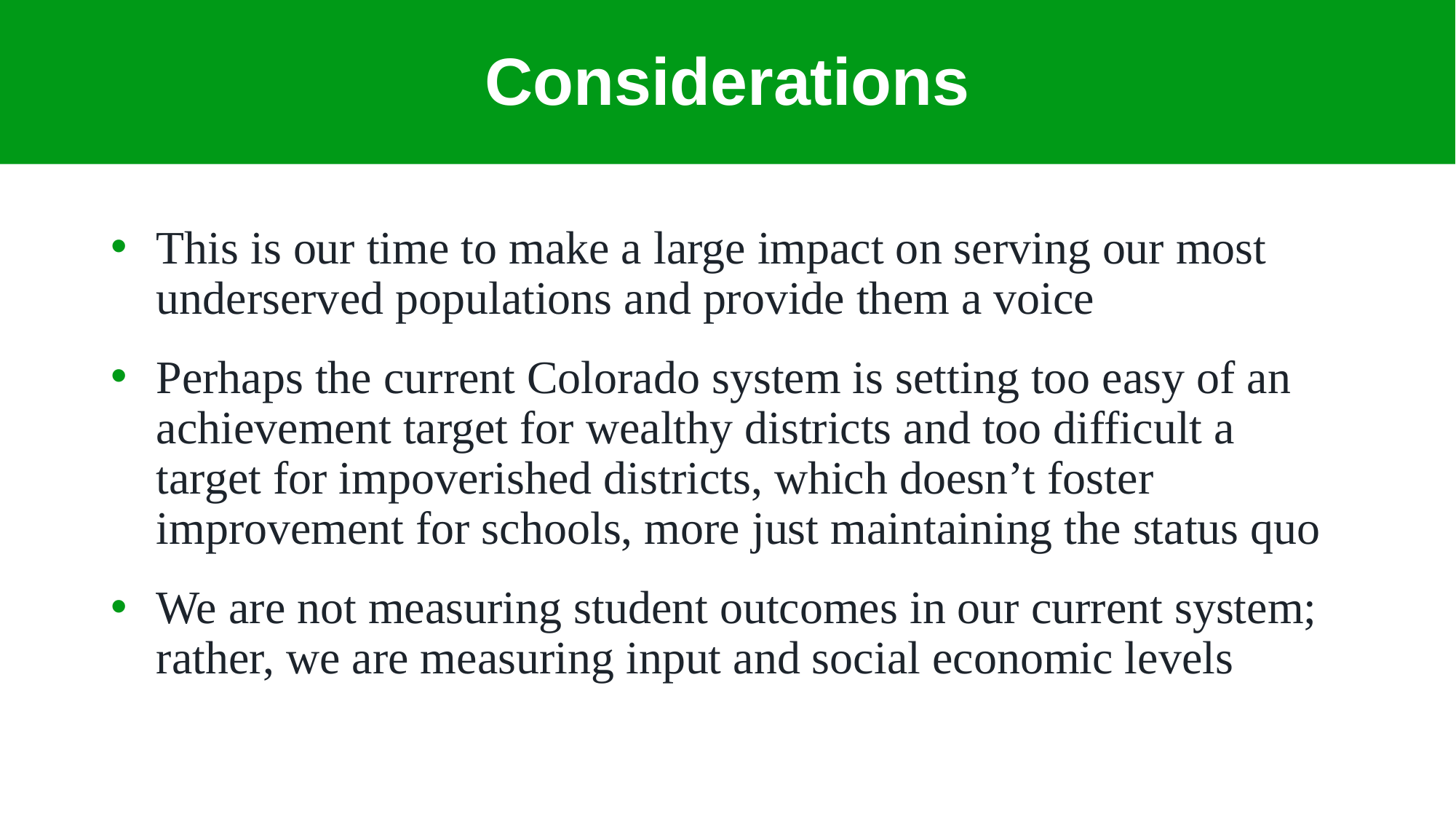

# Considerations
This is our time to make a large impact on serving our most underserved populations and provide them a voice
Perhaps the current Colorado system is setting too easy of an achievement target for wealthy districts and too difficult a target for impoverished districts, which doesn’t foster improvement for schools, more just maintaining the status quo
We are not measuring student outcomes in our current system; rather, we are measuring input and social economic levels